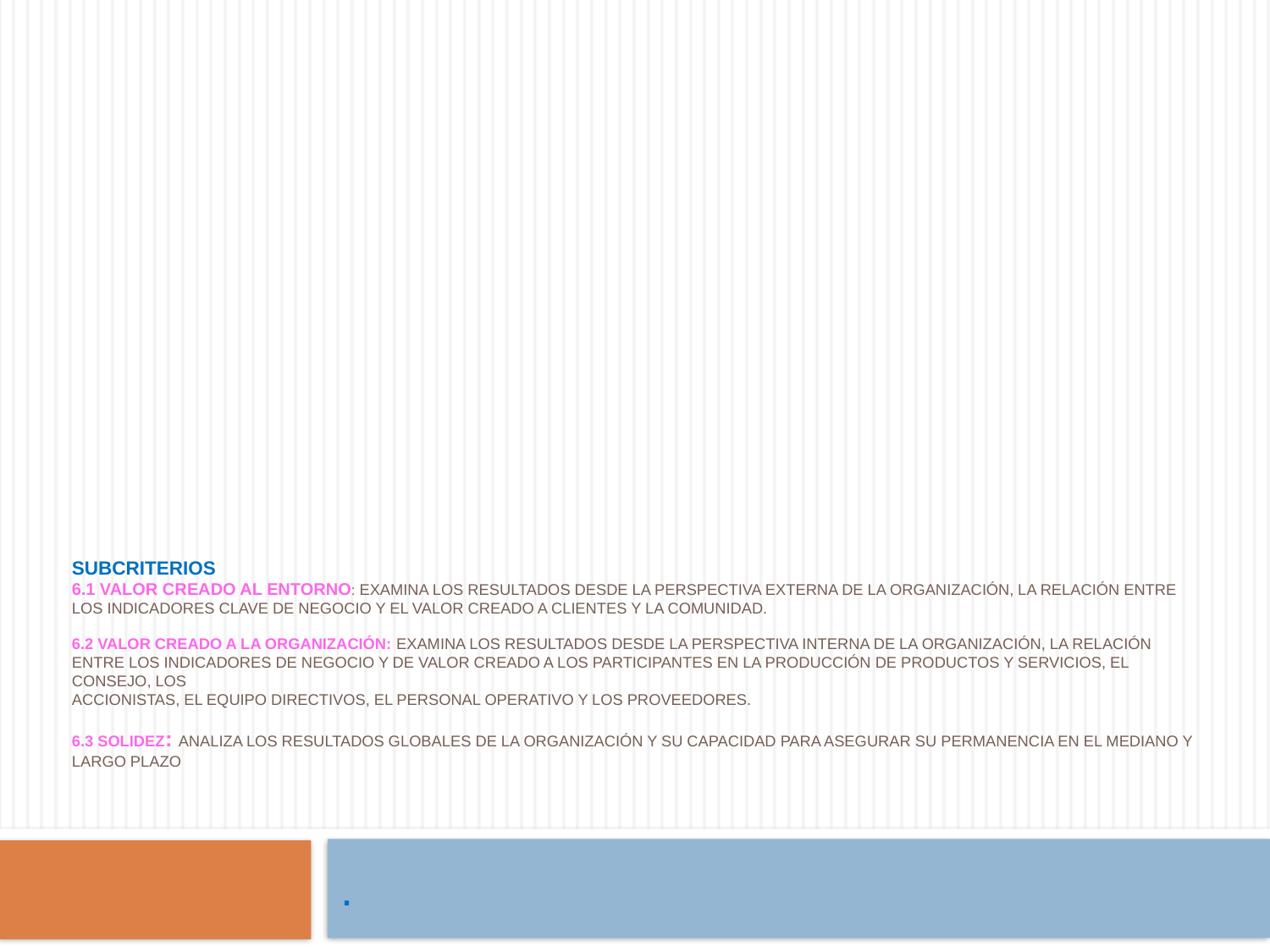

# Subcriterios 6.1 Valor creado al entorno: examina los resultados desde la perspectiva externa de la organización, la relación entre los indicadores clave de negocio y el valor creado a clientes y la comunidad. 6.2 Valor creado a la Organización: examina los resultados desde la perspectiva interna de la organización, la relación entre los indicadores de negocio y de valor creado a los participantes en la producción de productos y servicios, el Consejo, los accionistas, el equipo directivos, el personal operativo y los proveedores. 6.3 Solidez: analiza los resultados globales de la organización y su capacidad para asegurar su permanencia en el mediano y largo plazo
.